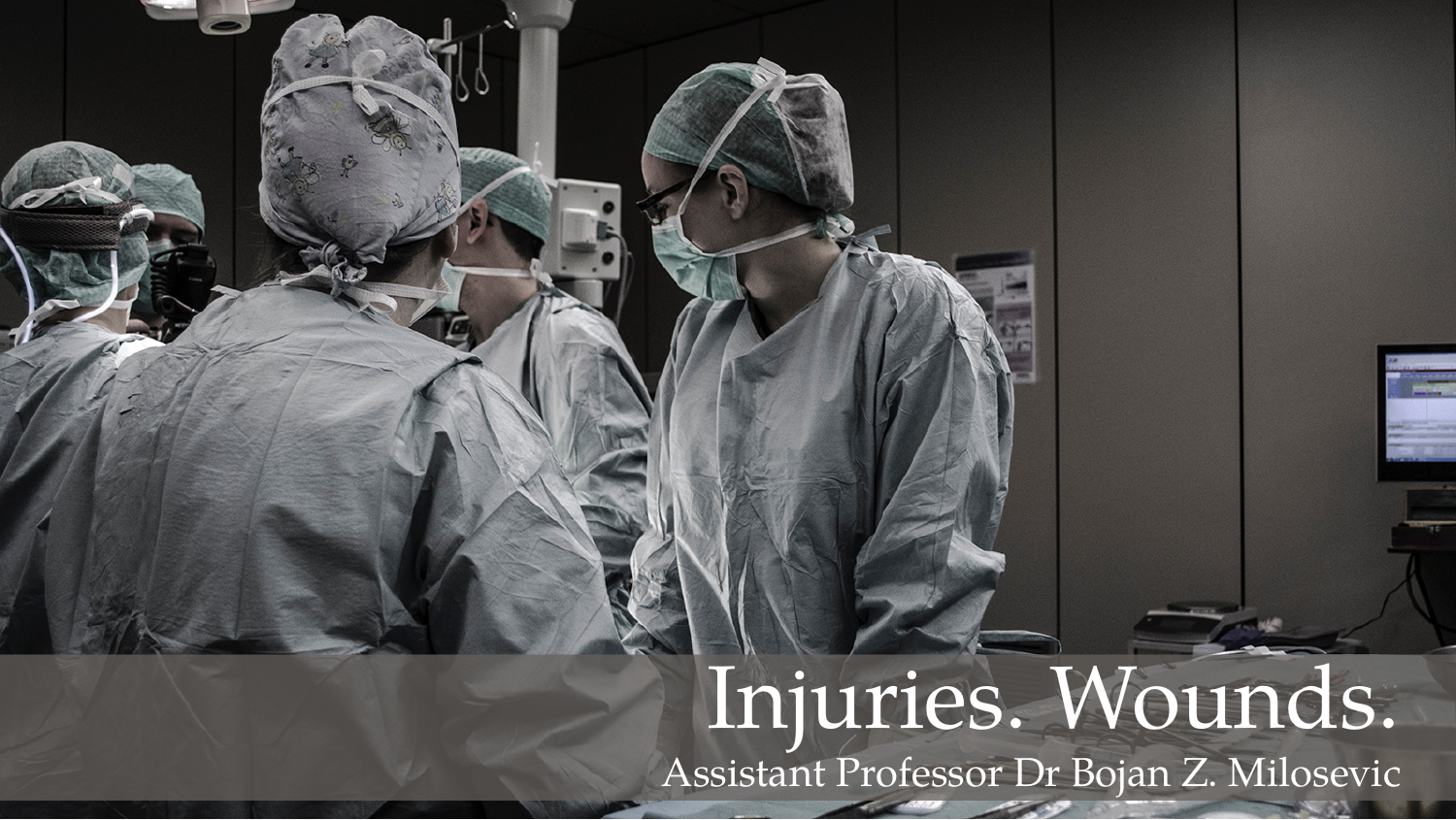

# Injuries. Wounds.
Assistant Professor Dr Bojan Z. Milosevic